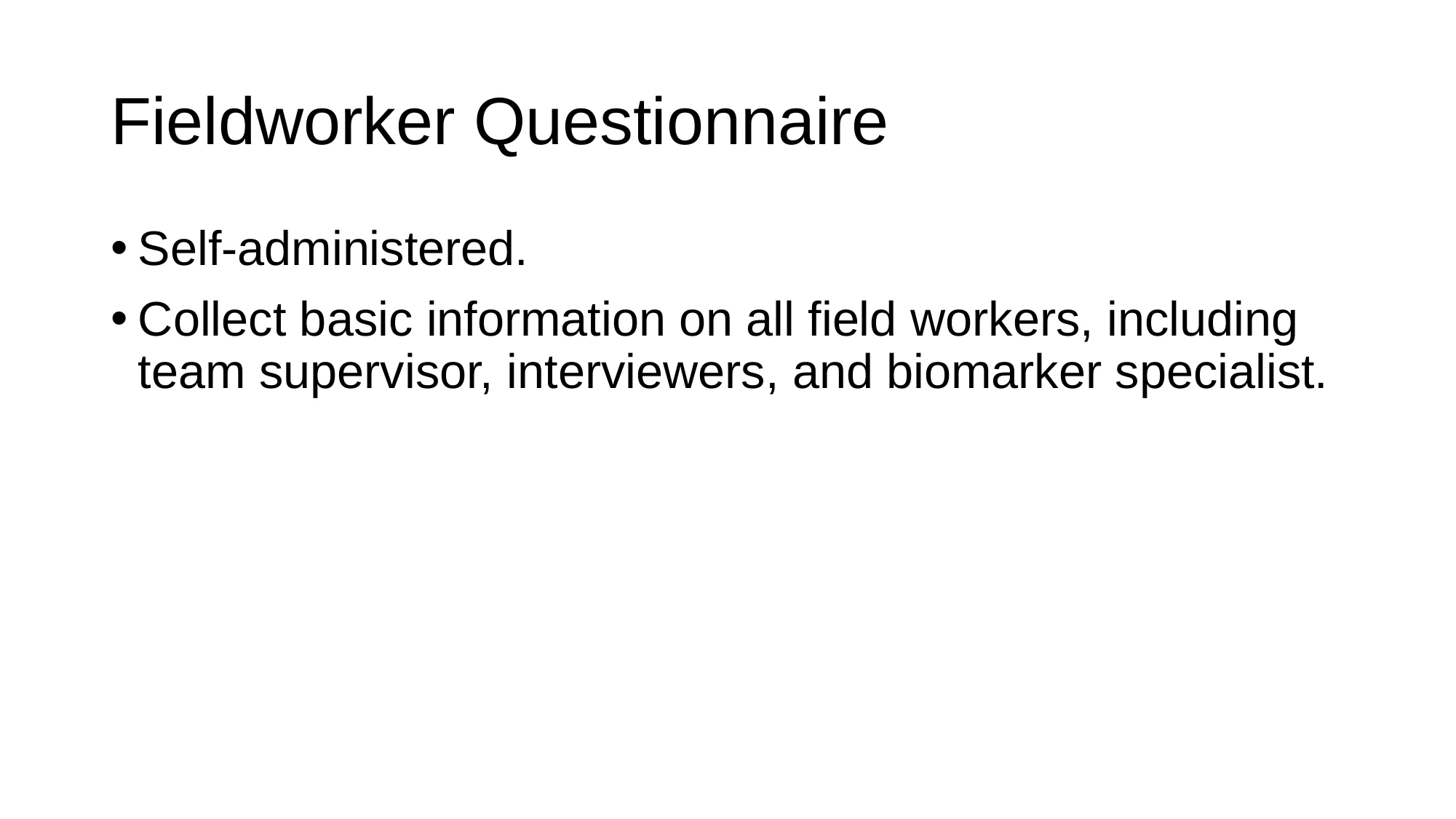

# Fieldworker Questionnaire
Self-administered.
Collect basic information on all field workers, including team supervisor, interviewers, and biomarker specialist.